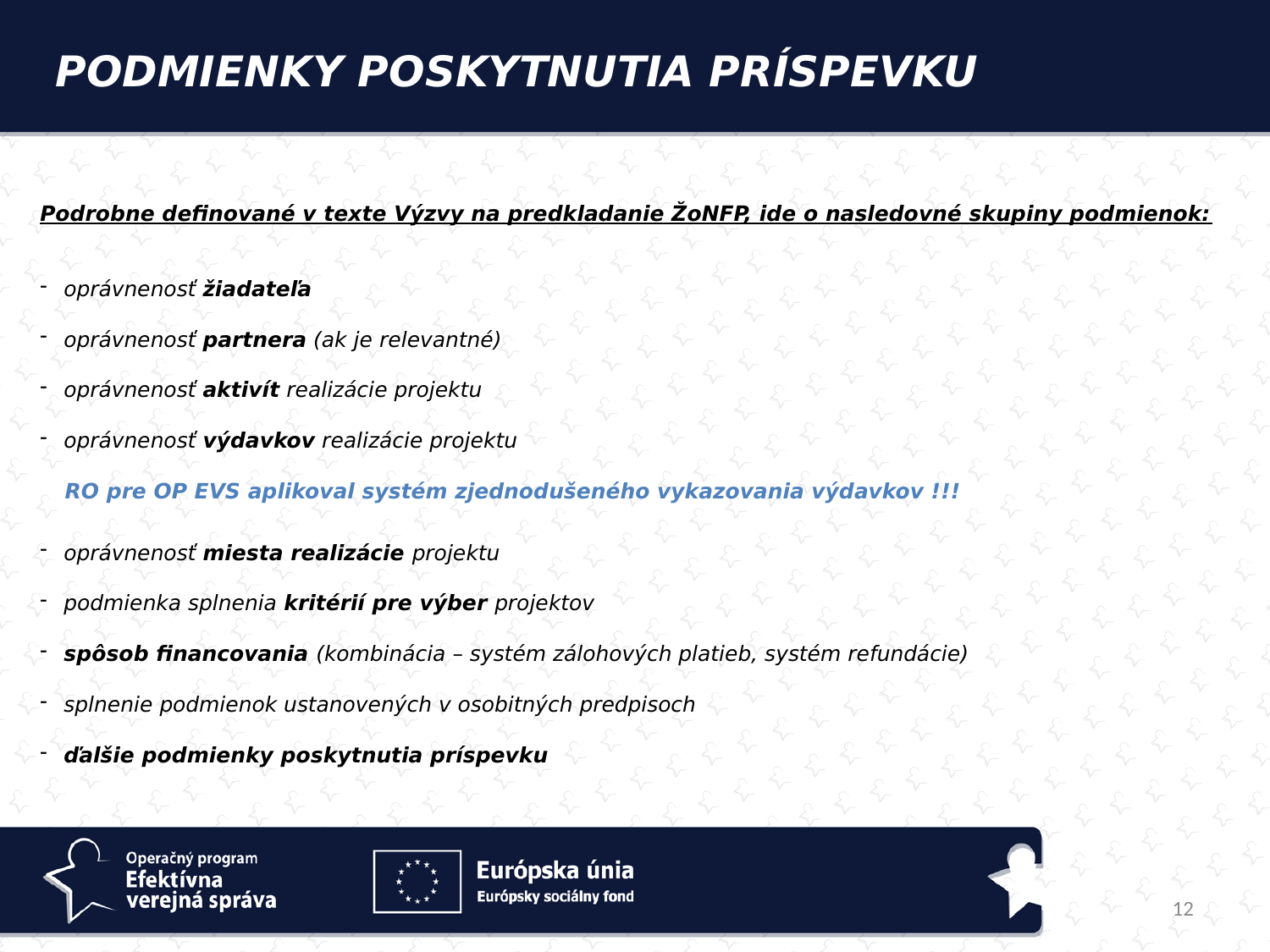

Podmienky poskytnutia príspevku
Podrobne definované v texte Výzvy na predkladanie ŽoNFP, ide o nasledovné skupiny podmienok:

oprávnenosť žiadateľa
oprávnenosť partnera (ak je relevantné)
oprávnenosť aktivít realizácie projektu
oprávnenosť výdavkov realizácie projektu
RO pre OP EVS aplikoval systém zjednodušeného vykazovania výdavkov !!!
oprávnenosť miesta realizácie projektu
podmienka splnenia kritérií pre výber projektov
spôsob financovania (kombinácia – systém zálohových platieb, systém refundácie)
splnenie podmienok ustanovených v osobitných predpisoch
ďalšie podmienky poskytnutia príspevku

12